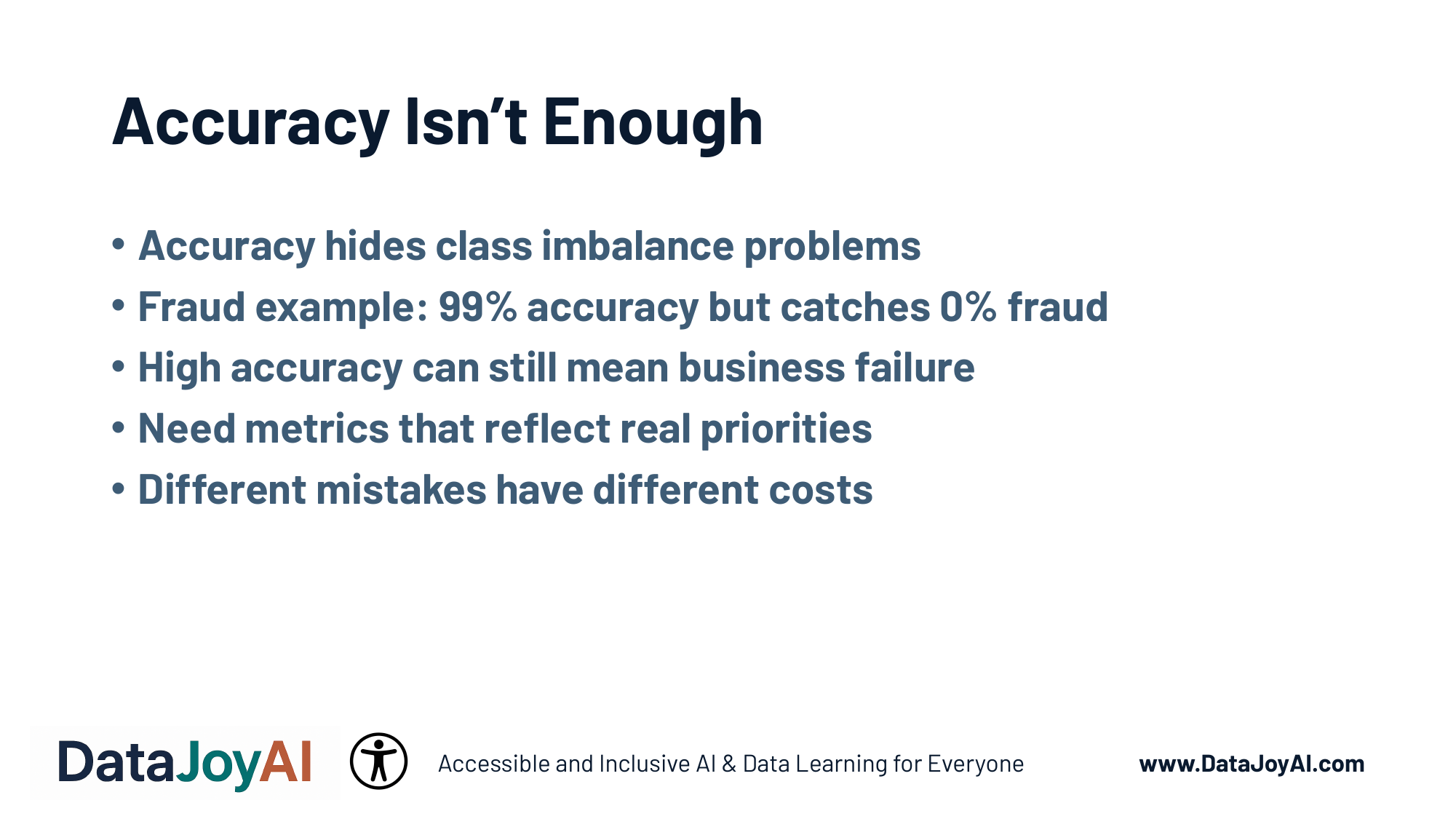

# Accuracy Isn’t Enough
Accuracy hides class imbalance problems
Fraud example: 99% accuracy but catches 0% fraud
High accuracy can still mean business failure
Need metrics that reflect real priorities
Different mistakes have different costs